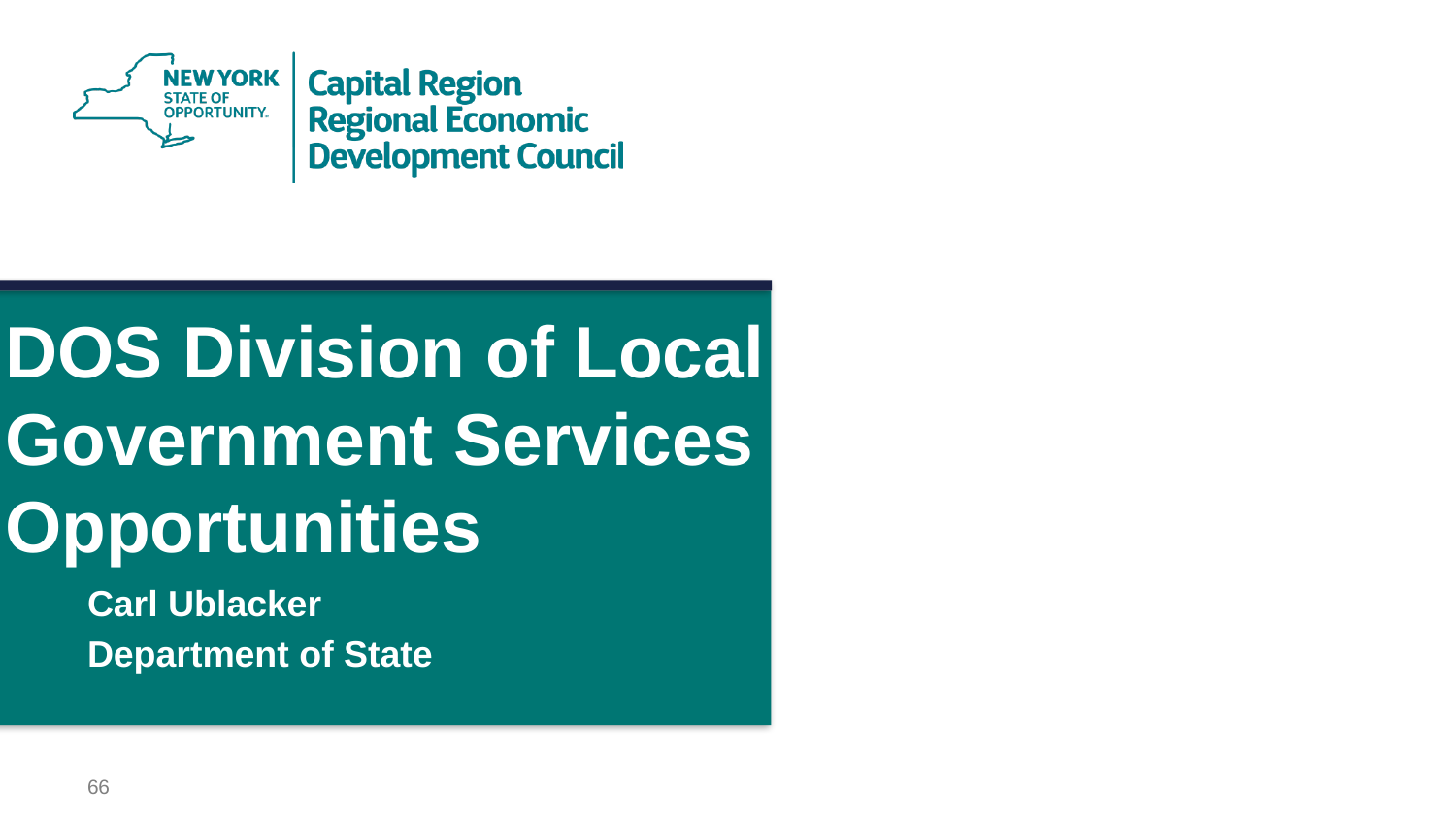

# DOS Division of Local Government Services Opportunities
Carl Ublacker
Department of State